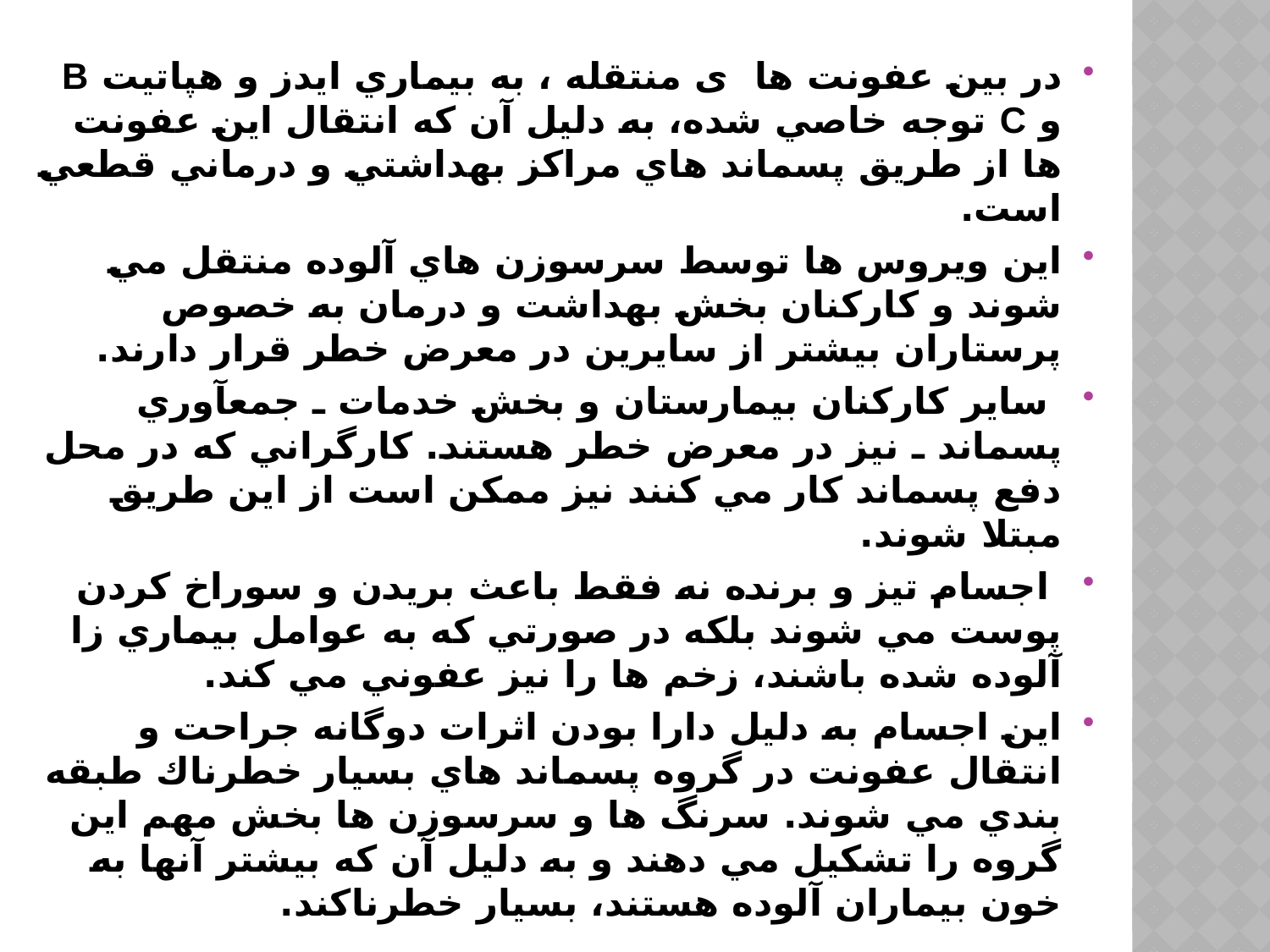

در بين عفونت ها  ی منتقله ، به بيماري ايدز و هپاتيت B و C توجه خاصي شده، به دليل آن كه انتقال اين عفونت ها از طريق پسماند هاي مراکز بهداشتي و درماني قطعي است.
اين ويروس ها توسط سرسوزن هاي آلوده منتقل مي شوند و كاركنان بخش بهداشت و درمان به خصوص پرستاران بيشتر از سايرين در معرض خطر قرار دارند.
 ساير كاركنان بيمارستان و بخش خدمات ـ جمع‎آوري پسماند ـ نيز در معرض خطر هستند. كارگراني كه در محل دفع پسماند كار مي كنند نيز ممكن است از اين طريق مبتلا شوند.
 اجسام تيز و برنده نه فقط باعث بريدن و سوراخ كردن پوست مي شوند بلكه در صورتي كه به عوامل بيماري زا آلوده شده باشند، زخم ها را نيز عفوني مي كند.
اين اجسام به دليل دارا بودن اثرات دوگانه جراحت و انتقال عفونت در گروه پسماند هاي بسيار خطرناك طبقه بندي مي ‎شوند. سرنگ ها و سرسوزن ها بخش مهم اين گروه را تشكيل مي دهند و به دليل آن كه بيشتر آنها به خون بيماران آلوده هستند، بسيار خطرناكند.